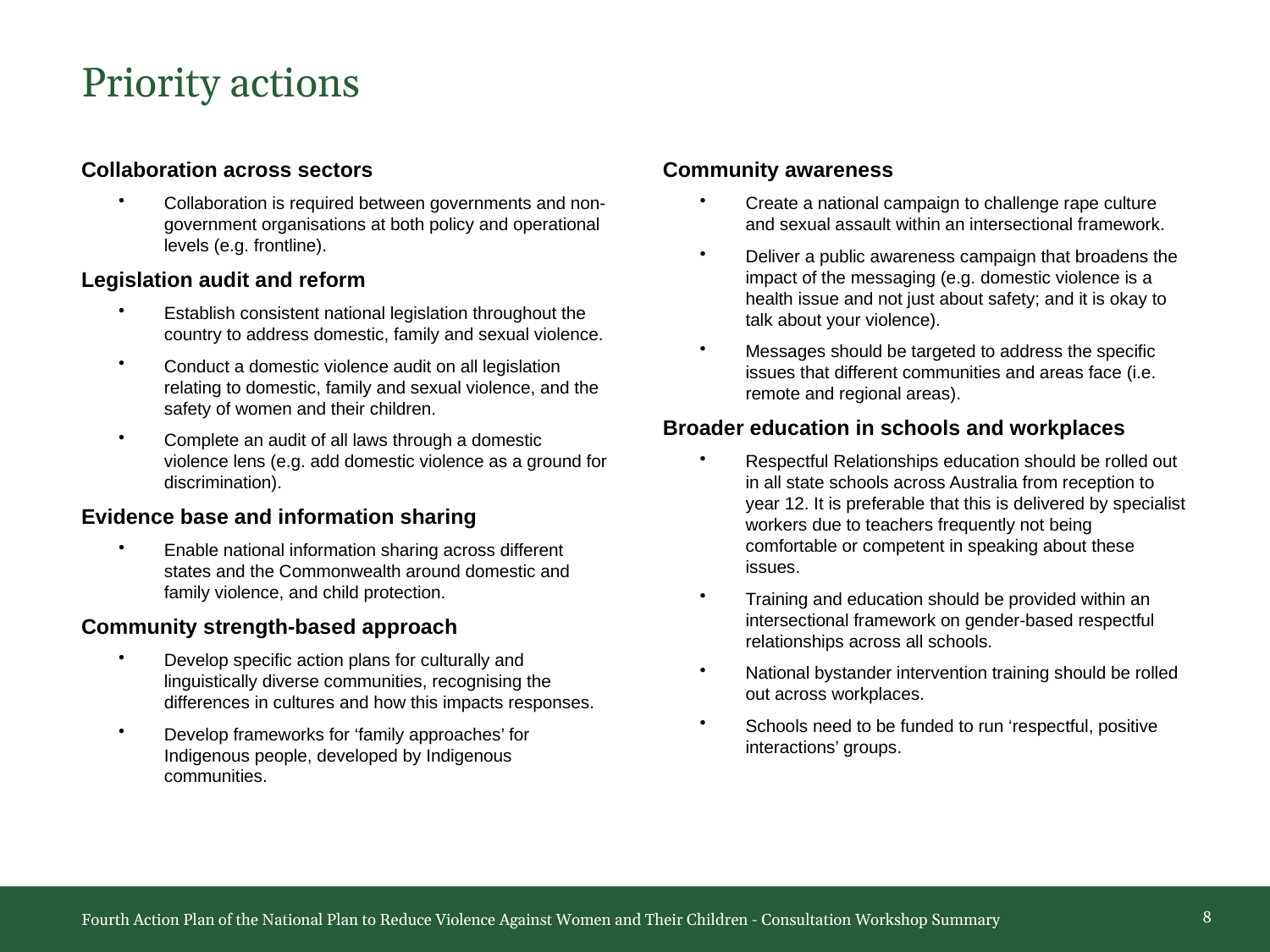

# Priority actions
Collaboration across sectors
Collaboration is required between governments and non-government organisations at both policy and operational levels (e.g. frontline).
Legislation audit and reform
Establish consistent national legislation throughout the country to address domestic, family and sexual violence.
Conduct a domestic violence audit on all legislation relating to domestic, family and sexual violence, and the safety of women and their children.
Complete an audit of all laws through a domestic violence lens (e.g. add domestic violence as a ground for discrimination).
Evidence base and information sharing
Enable national information sharing across different states and the Commonwealth around domestic and family violence, and child protection.
Community strength-based approach
Develop specific action plans for culturally and linguistically diverse communities, recognising the differences in cultures and how this impacts responses.
Develop frameworks for ‘family approaches’ for Indigenous people, developed by Indigenous communities.
Community awareness
Create a national campaign to challenge rape culture and sexual assault within an intersectional framework.
Deliver a public awareness campaign that broadens the impact of the messaging (e.g. domestic violence is a health issue and not just about safety; and it is okay to talk about your violence).
Messages should be targeted to address the specific issues that different communities and areas face (i.e. remote and regional areas).
Broader education in schools and workplaces
Respectful Relationships education should be rolled out
in all state schools across Australia from reception to year 12. It is preferable that this is delivered by specialist workers due to teachers frequently not being comfortable or competent in speaking about these issues.
Training and education should be provided within an intersectional framework on gender-based respectful relationships across all schools.
National bystander intervention training should be rolled out across workplaces.
Schools need to be funded to run ‘respectful, positive interactions’ groups.
8
Fourth Action Plan of the National Plan to Reduce Violence Against Women and Their Children - Consultation Workshop Summary